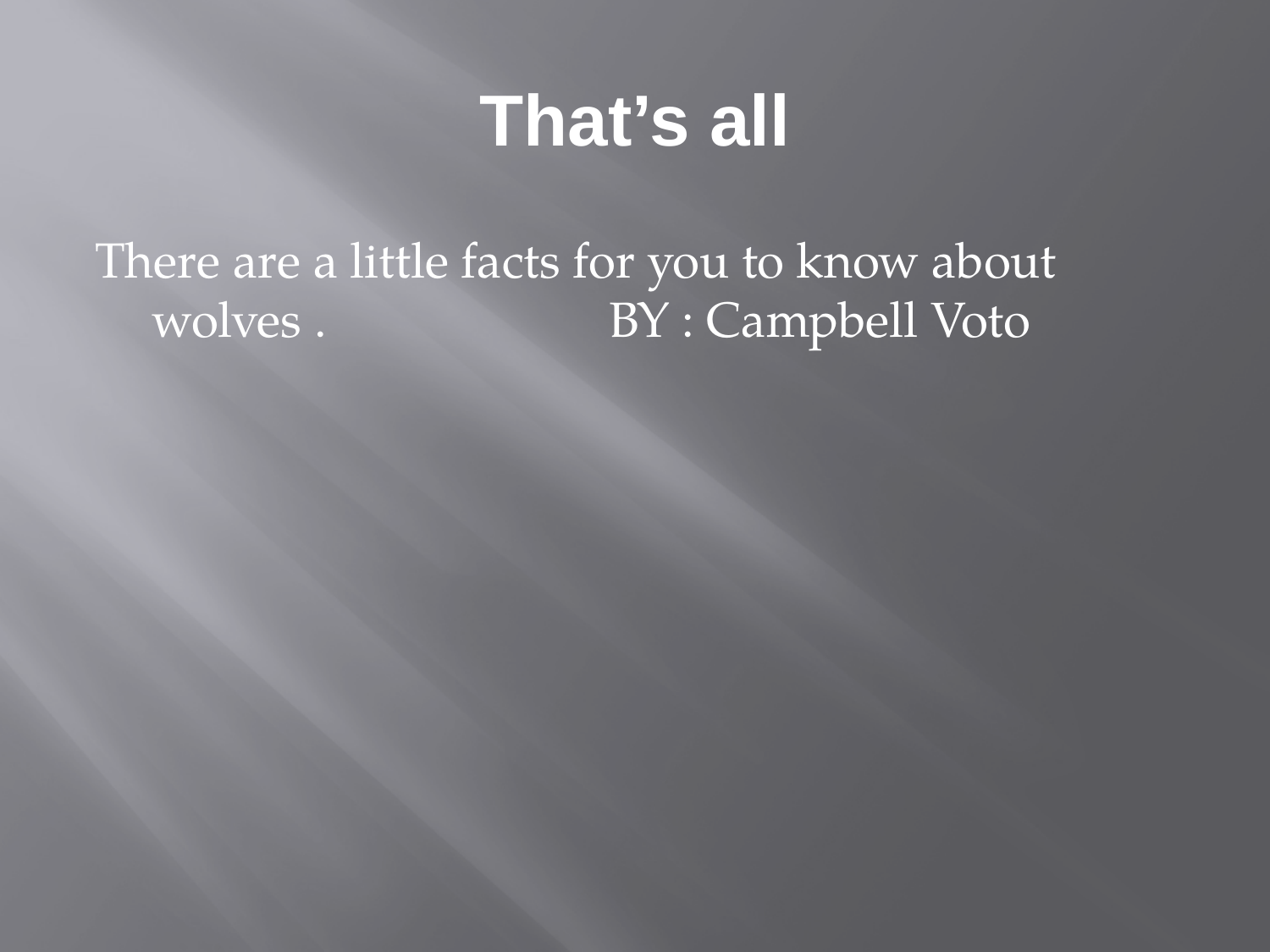

# That’s all
There are a little facts for you to know about wolves .                       BY : Campbell Voto